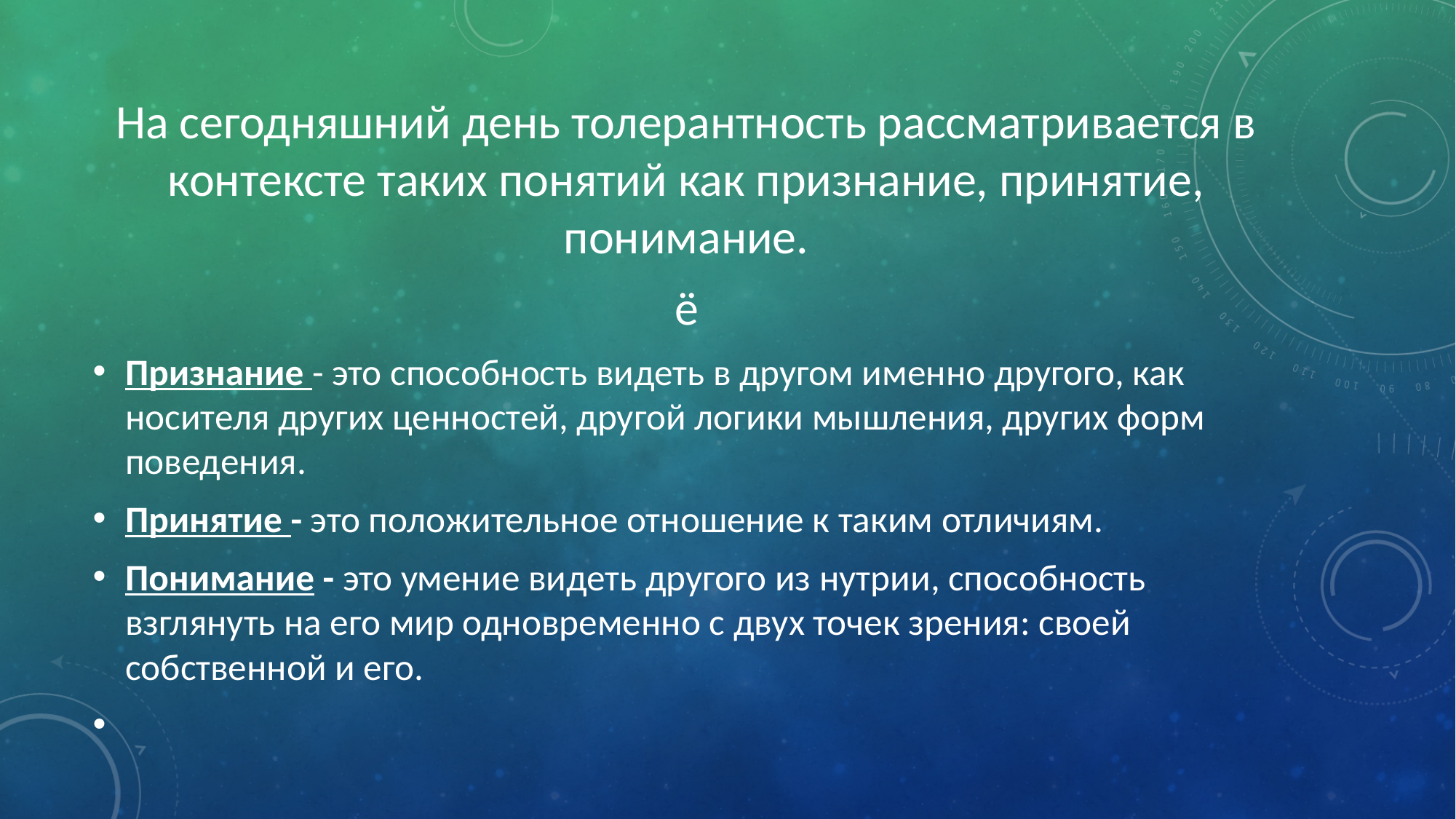

#
На сегодняшний день толерантность рассматривается в контексте таких понятий как признание, принятие, понимание.
ё
Признание - это способность видеть в другом именно другого, как носителя других ценностей, другой логики мышления, других форм поведения.
Принятие - это положительное отношение к таким отличиям.
Понимание - это умение видеть другого из нутрии, способность взглянуть на его мир одновременно с двух точек зрения: своей собственной и его.